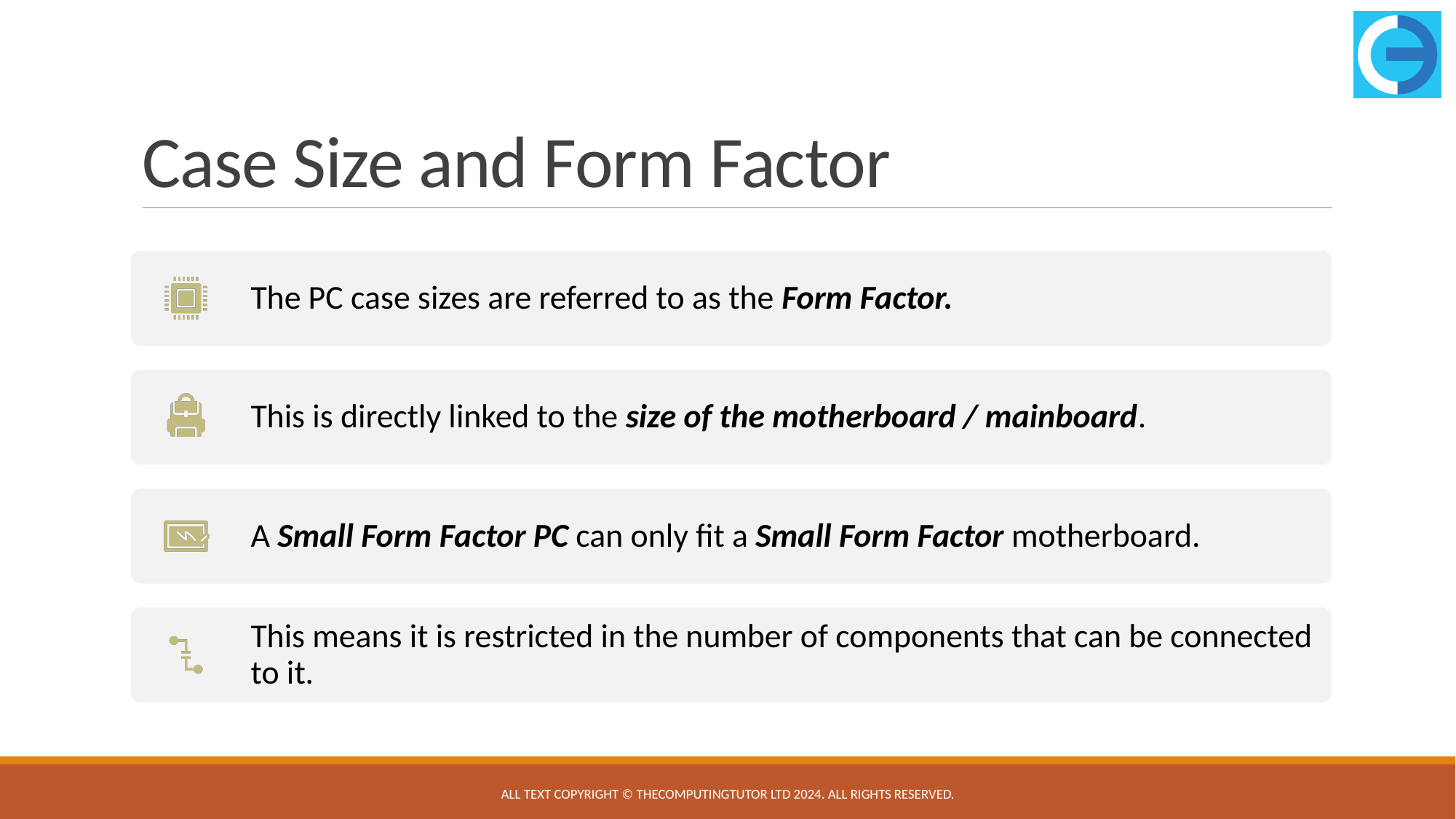

# Case Size and Form Factor
The PC case sizes are referred to as the Form Factor.
This is directly linked to the size of the motherboard / mainboard.
A Small Form Factor PC can only fit a Small Form Factor motherboard.
This means it is restricted in the number of components that can be connected to it.
All text copyright © TheComputingTutor Ltd 2024. All rights Reserved.